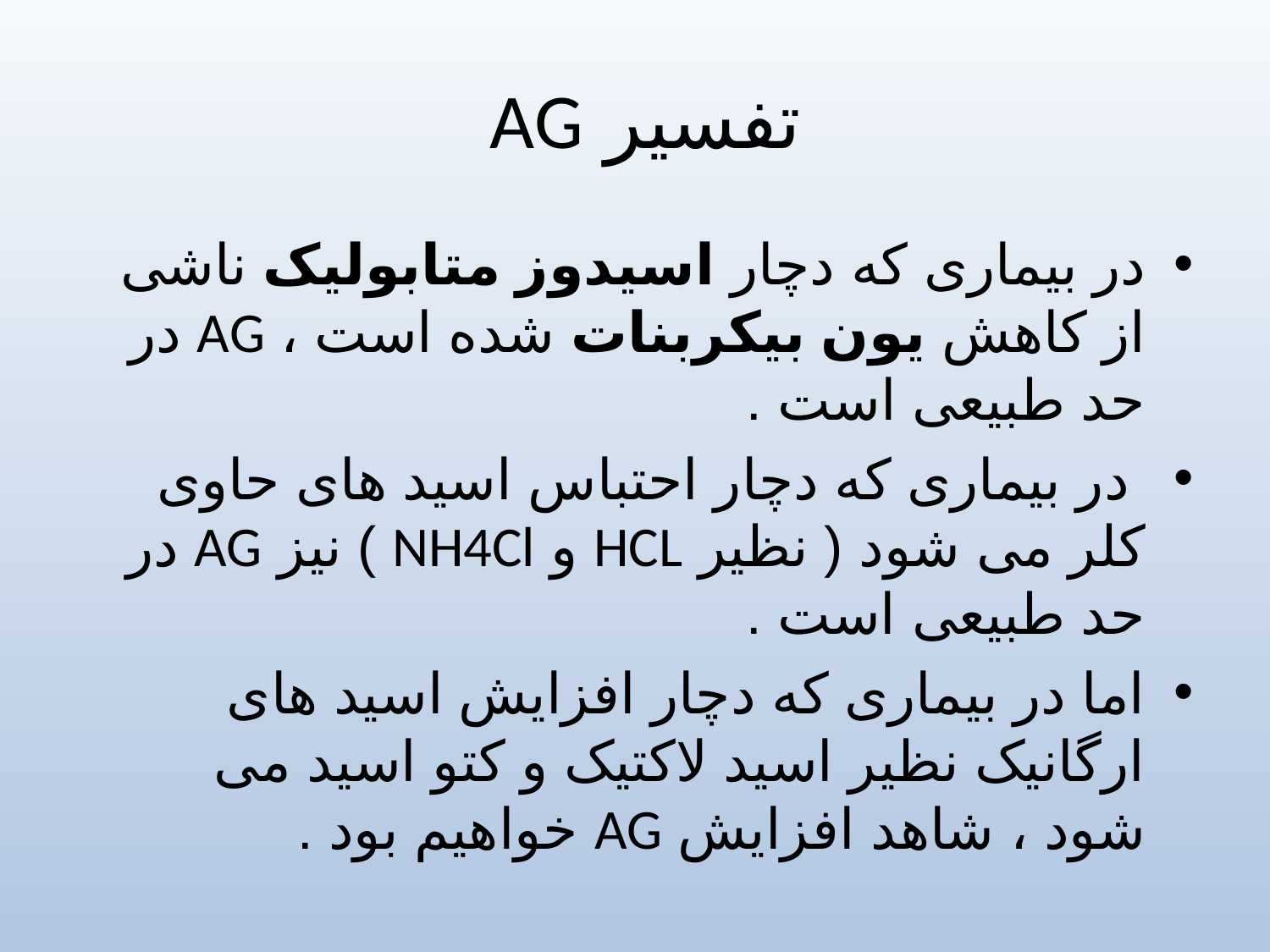

# تفسیر AG
در بیماری که دچار اسیدوز متابولیک ناشی از کاهش یون بیکربنات شده است ، AG در حد طبیعی است .
 در بیماری که دچار احتباس اسید های حاوی کلر می شود ( نظیر HCL و NH4Cl ) نیز AG در حد طبیعی است .
اما در بیماری که دچار افزایش اسید های ارگانیک نظیر اسید لاکتیک و کتو اسید می شود ، شاهد افزایش AG خواهیم بود .